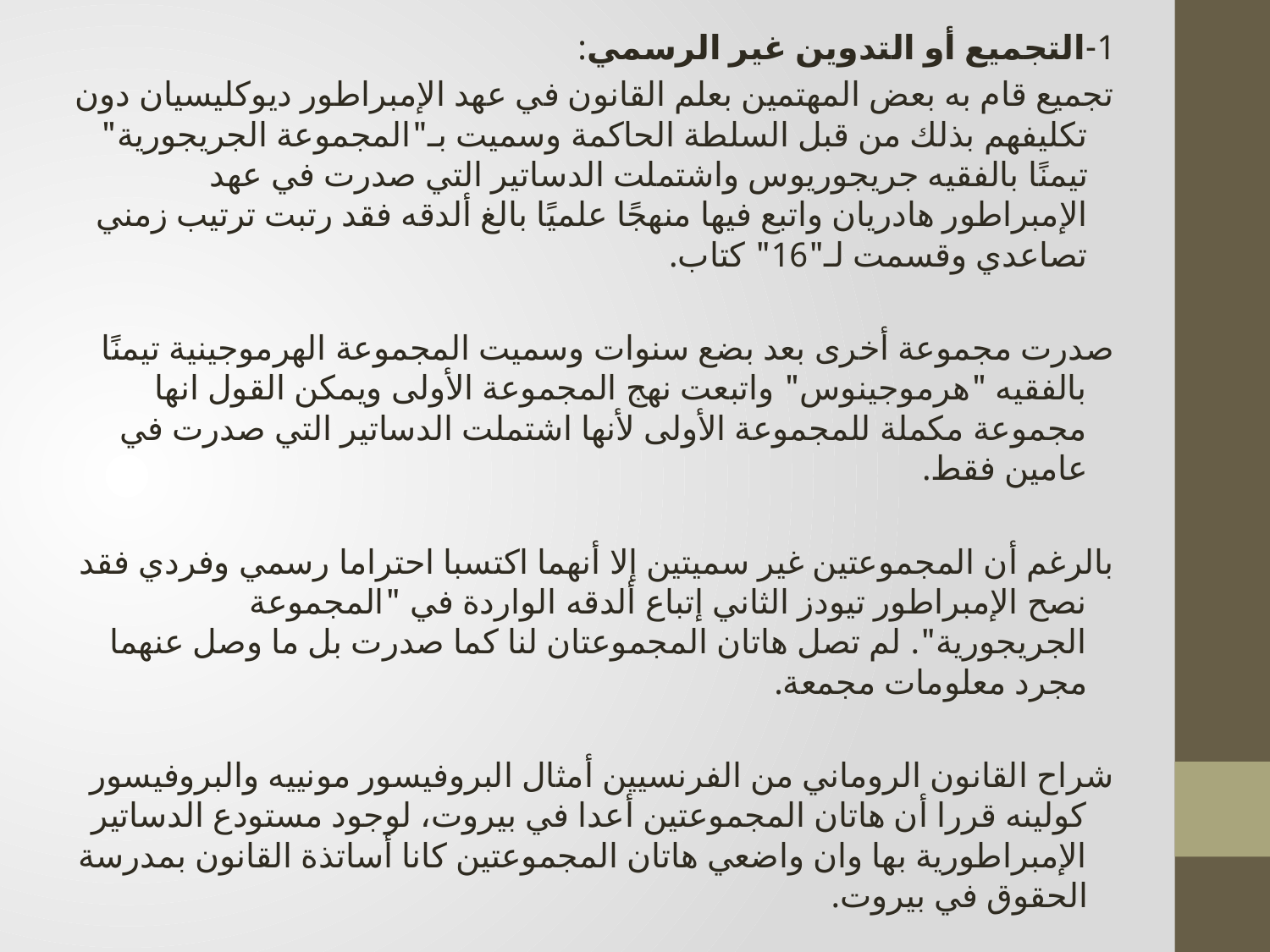

1-التجميع أو التدوين غير الرسمي:
تجميع قام به بعض المهتمين بعلم القانون في عهد الإمبراطور ديوكليسيان دون تكليفهم بذلك من قبل السلطة الحاكمة وسميت بـ"المجموعة الجريجورية" تيمنًا بالفقيه جريجوريوس واشتملت الدساتير التي صدرت في عهد الإمبراطور هادريان واتبع فيها منهجًا علميًا بالغ ألدقه فقد رتبت ترتيب زمني تصاعدي وقسمت لـ"16" كتاب.

صدرت مجموعة أخرى بعد بضع سنوات وسميت المجموعة الهرموجينية تيمنًا بالفقيه "هرموجينوس" واتبعت نهج المجموعة الأولى ويمكن القول انها مجموعة مكملة للمجموعة الأولى لأنها اشتملت الدساتير التي صدرت في عامين فقط.

بالرغم أن المجموعتين غير سميتين إلا أنهما اكتسبا احتراما رسمي وفردي فقد نصح الإمبراطور تيودز الثاني إتباع ألدقه الواردة في "المجموعة الجريجورية". لم تصل هاتان المجموعتان لنا كما صدرت بل ما وصل عنهما مجرد معلومات مجمعة.

شراح القانون الروماني من الفرنسيين أمثال البروفيسور مونييه والبروفيسور كولينه قررا أن هاتان المجموعتين أعدا في بيروت، لوجود مستودع الدساتير الإمبراطورية بها وان واضعي هاتان المجموعتين كانا أساتذة القانون بمدرسة الحقوق في بيروت.